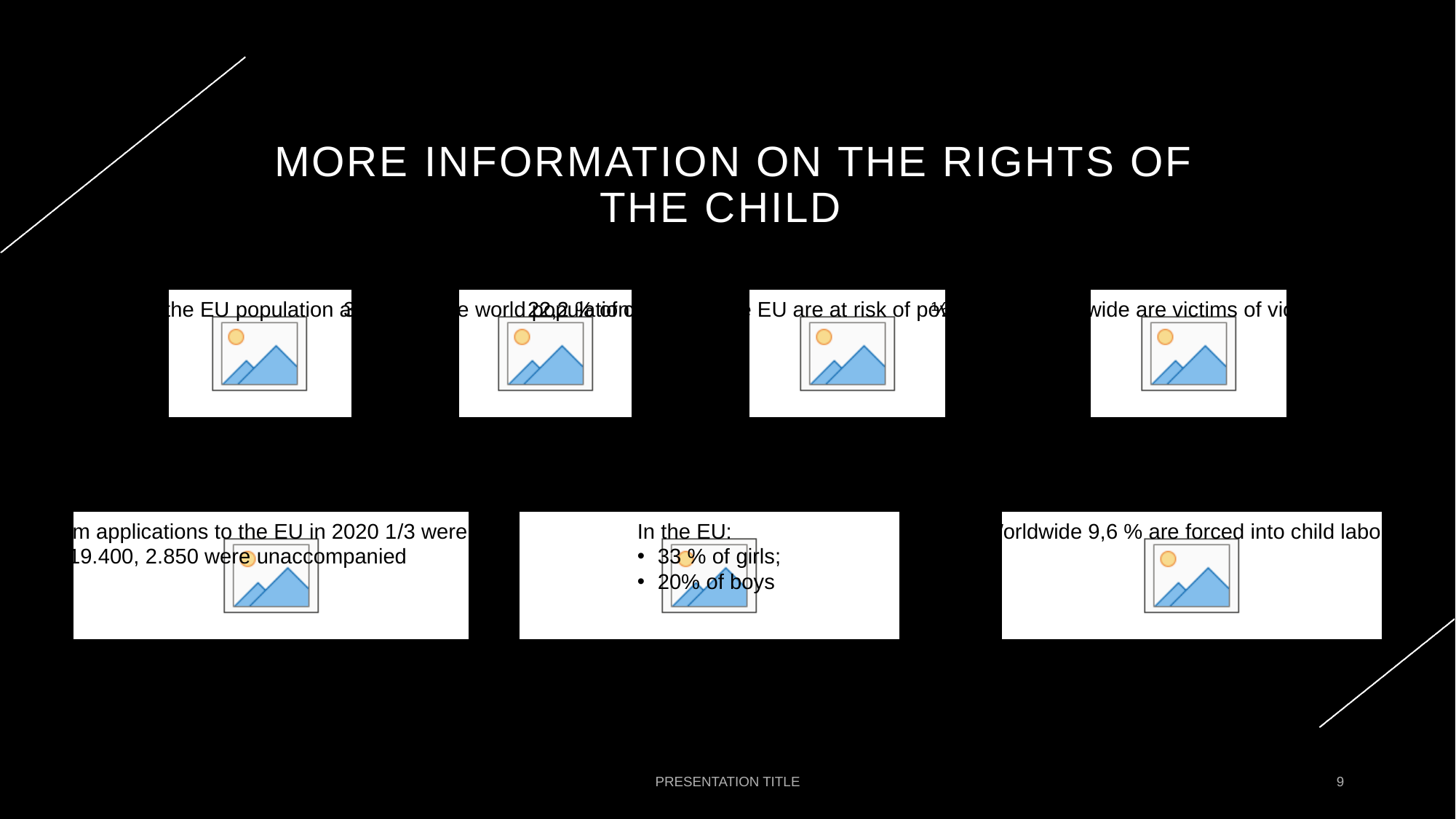

# More information on the rights of the child
18,3 % of the EU population are children
30,3 % of the world population are children
22,2 % of chidren in the EU are at risk of poverty or social exclusion
½ children worldwide are victims of violence each year

Of asylum applications to the EU in 2020 1/3 were children
Out of 119.400, 2.850 were unaccompanied
In the EU:
33 % of girls;
20% of boys
Worldwide 9,6 % are forced into child labour

PRESENTATION TITLE
9